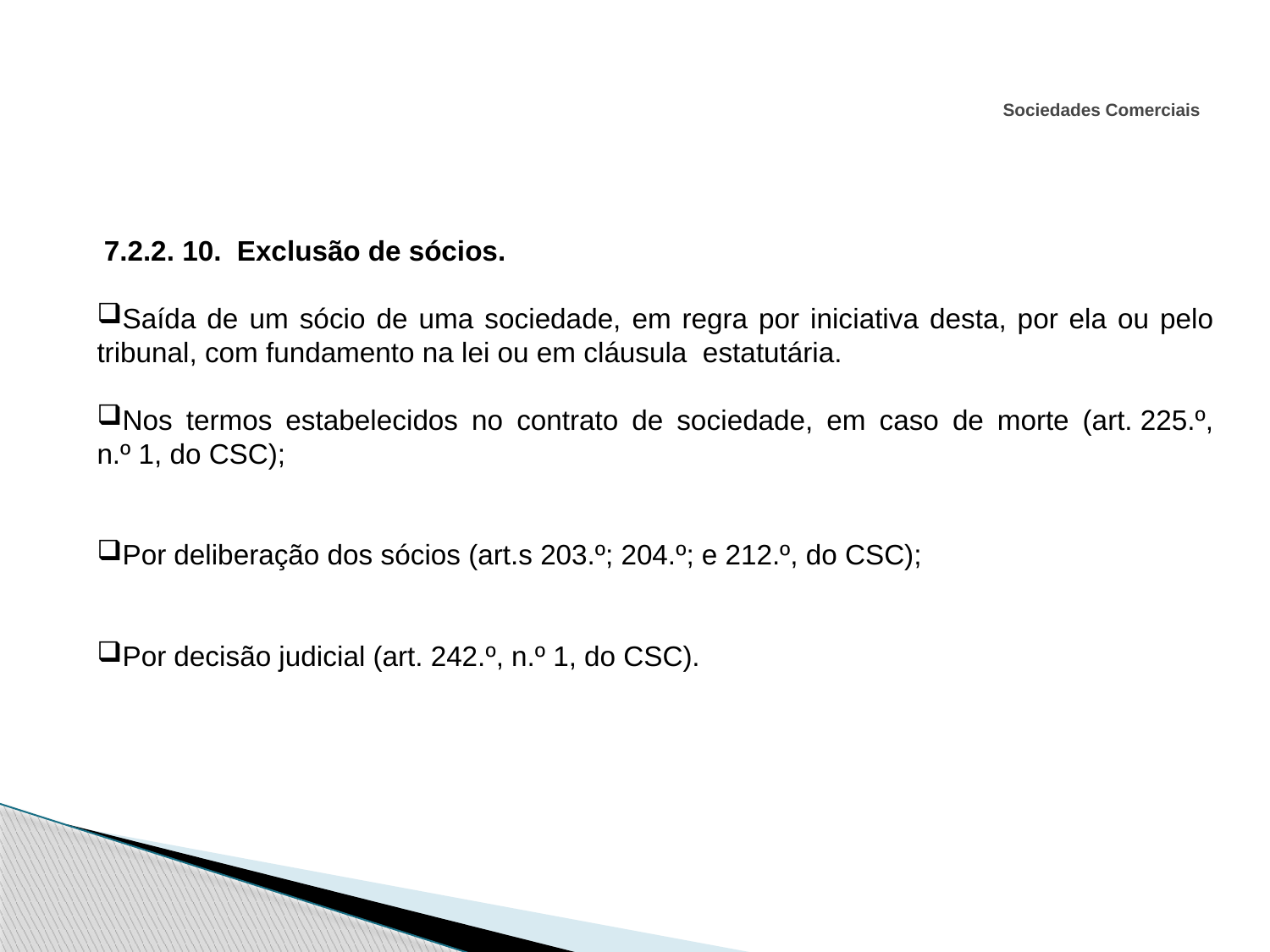

# Sociedades Comerciais
 7.2.2. 10.  Exclusão de sócios.

Saída de um sócio de uma sociedade, em regra por iniciativa desta, por ela ou pelo tribunal, com fundamento na lei ou em cláusula  estatutária.

Nos termos estabelecidos no contrato de sociedade, em caso de morte (art. 225.º, n.º 1, do CSC);

Por deliberação dos sócios (art.s 203.º; 204.º; e 212.º, do CSC);

Por decisão judicial (art. 242.º, n.º 1, do CSC).